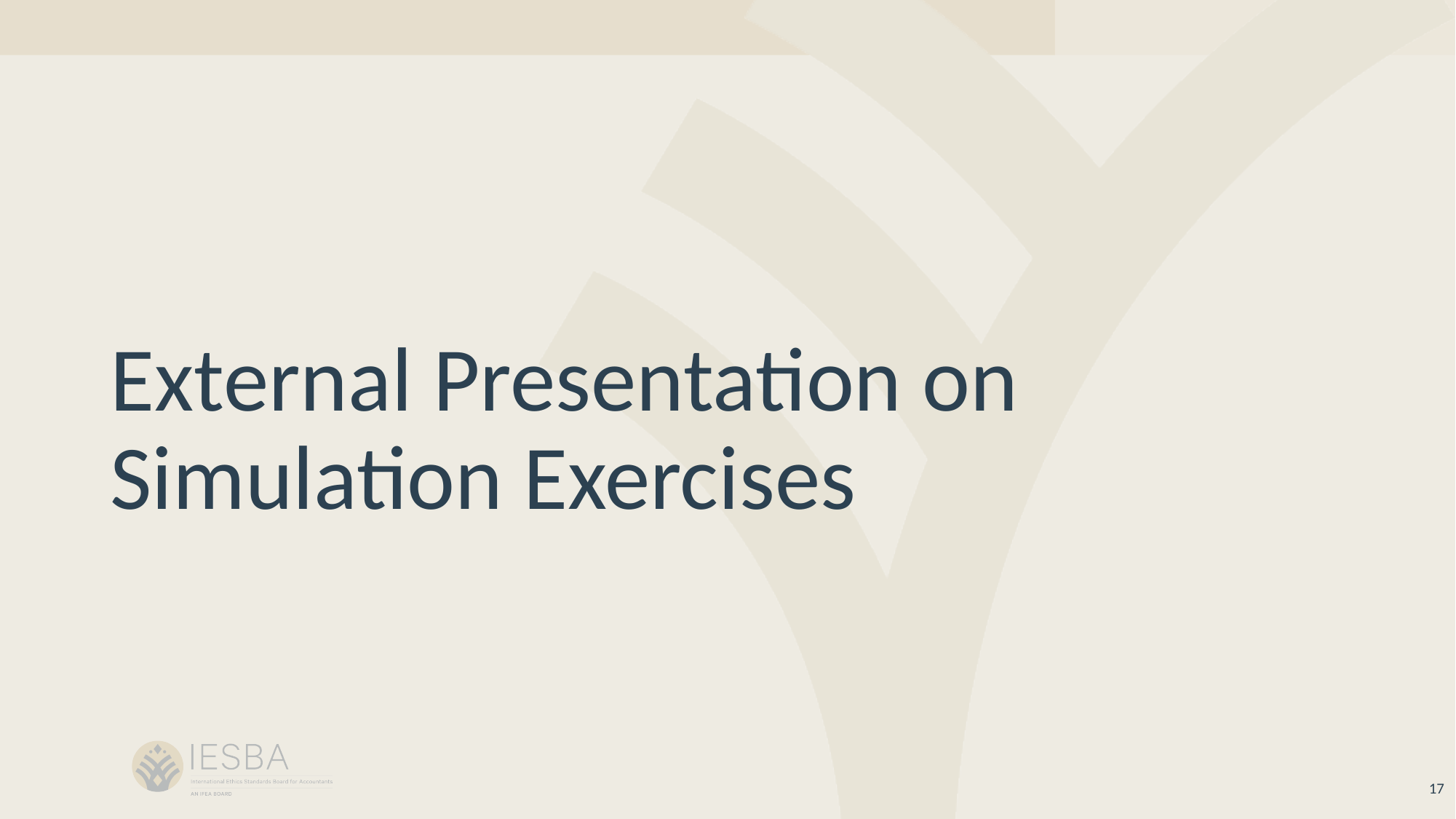

# External Presentation on Simulation Exercises
17